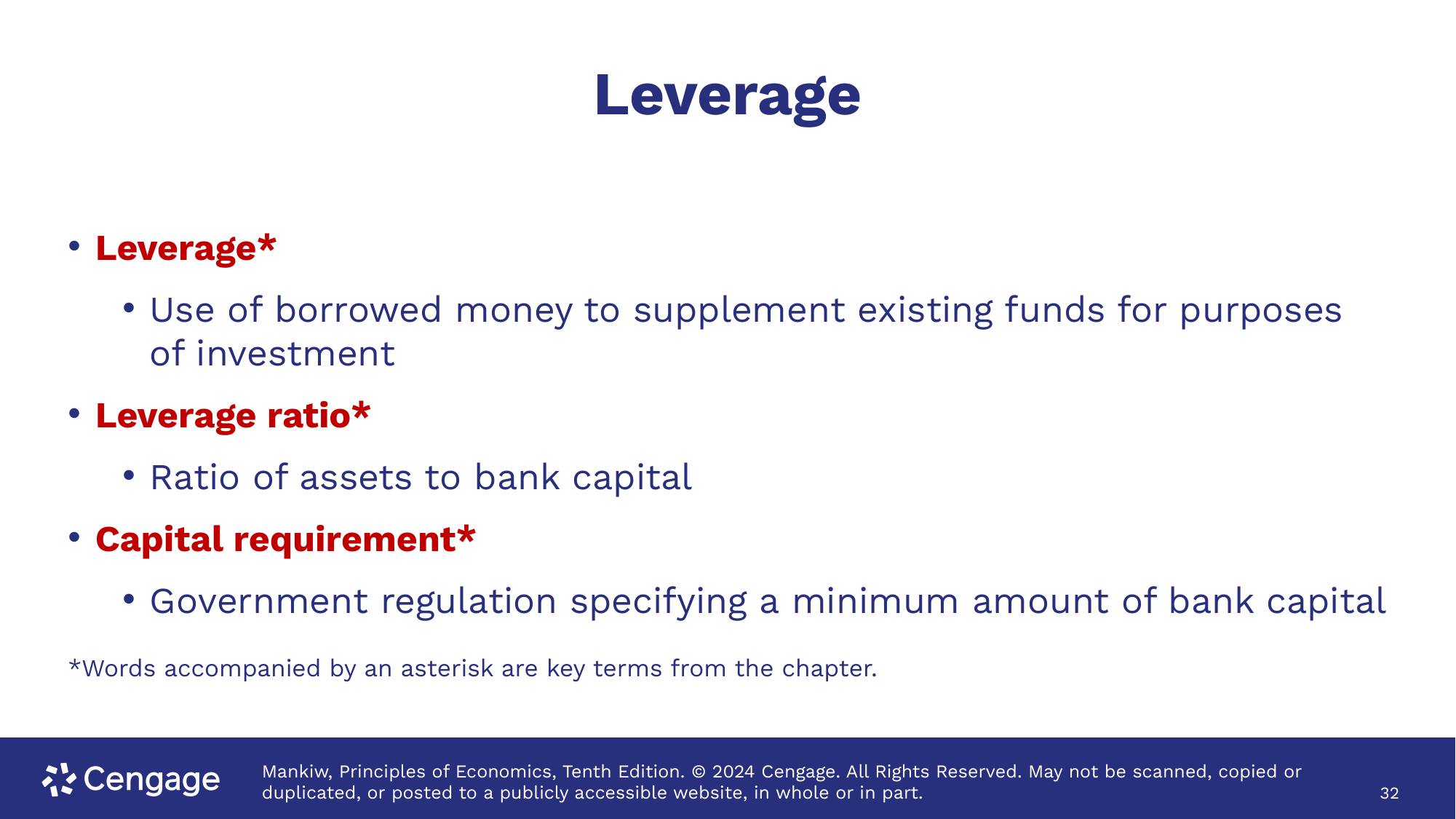

# Leverage
Leverage*
Use of borrowed money to supplement existing funds for purposes of investment
Leverage ratio*
Ratio of assets to bank capital
Capital requirement*
Government regulation specifying a minimum amount of bank capital
*Words accompanied by an asterisk are key terms from the chapter.